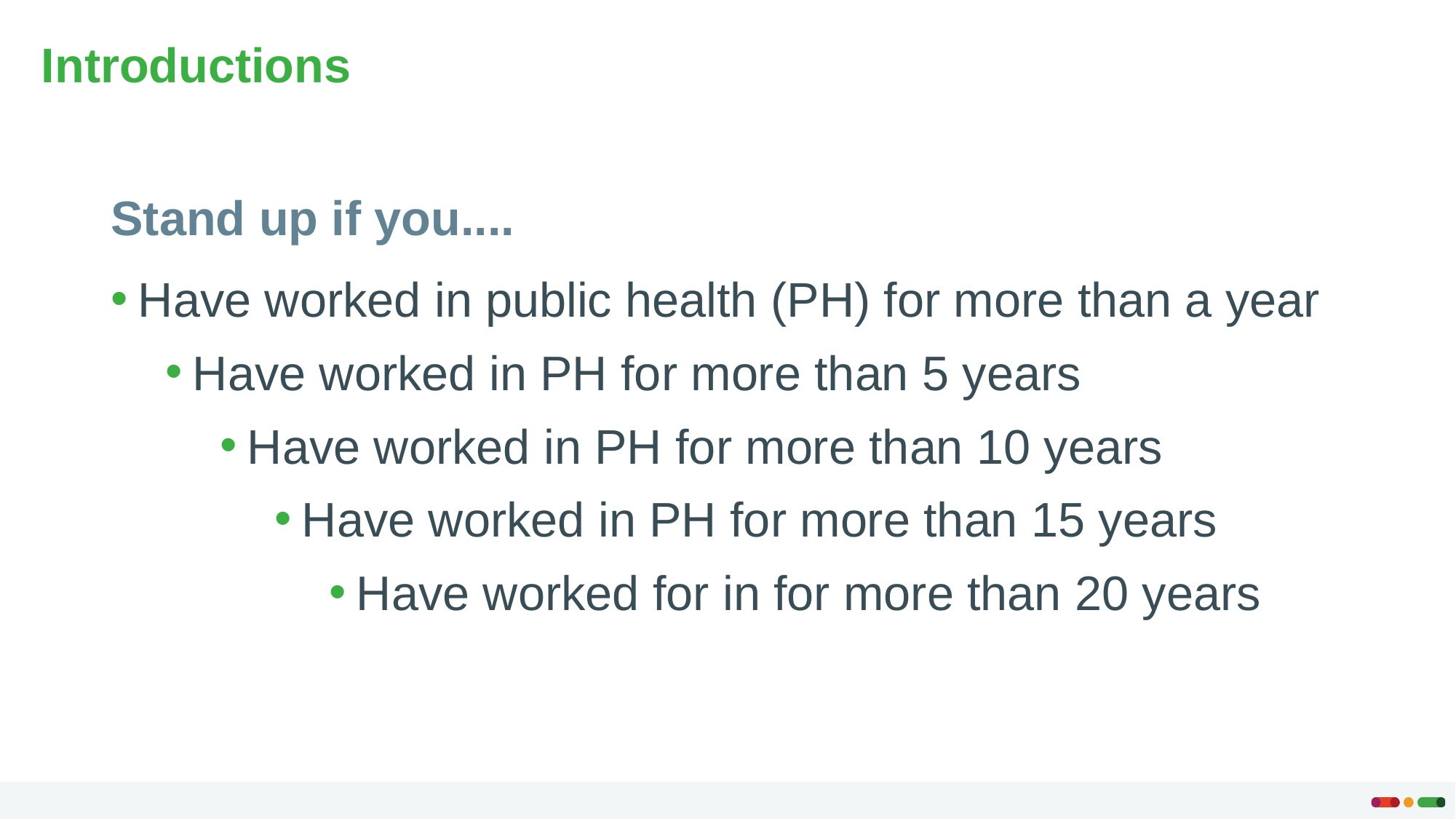

# Introductions
Stand up if you....
Have worked in public health (PH) for more than a year
Have worked in PH for more than 5 years
Have worked in PH for more than 10 years
Have worked in PH for more than 15 years
Have worked for in for more than 20 years